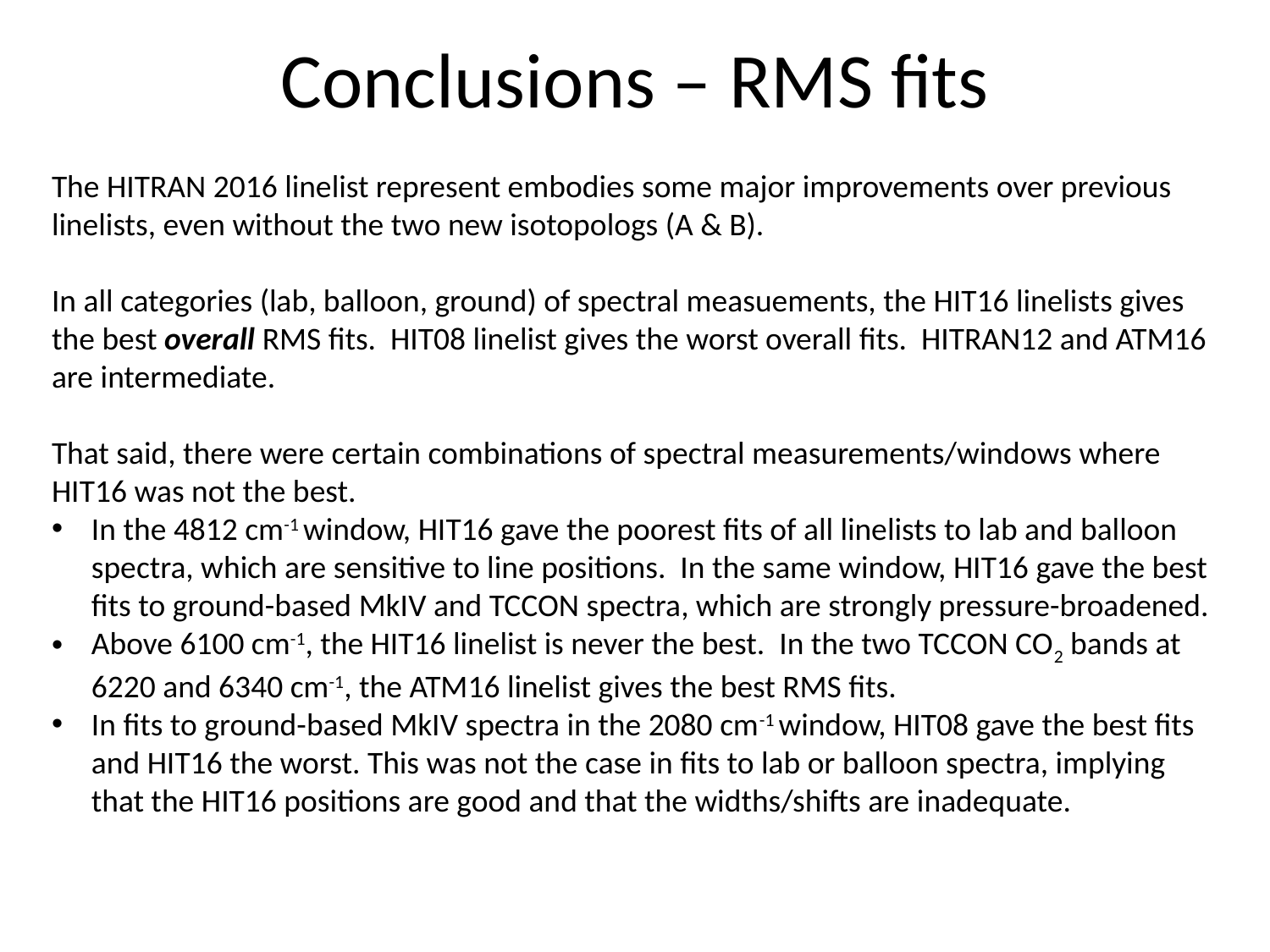

# Conclusions – RMS fits
The HITRAN 2016 linelist represent embodies some major improvements over previous linelists, even without the two new isotopologs (A & B).

In all categories (lab, balloon, ground) of spectral measuements, the HIT16 linelists gives the best overall RMS fits.  HIT08 linelist gives the worst overall fits.  HITRAN12 and ATM16 are intermediate.

That said, there were certain combinations of spectral measurements/windows where HIT16 was not the best.
In the 4812 cm-1 window, HIT16 gave the poorest fits of all linelists to lab and balloon spectra, which are sensitive to line positions.  In the same window, HIT16 gave the best fits to ground-based MkIV and TCCON spectra, which are strongly pressure-broadened.
Above 6100 cm-1, the HIT16 linelist is never the best.  In the two TCCON CO2 bands at 6220 and 6340 cm-1, the ATM16 linelist gives the best RMS fits.
In fits to ground-based MkIV spectra in the 2080 cm-1 window, HIT08 gave the best fits and HIT16 the worst. This was not the case in fits to lab or balloon spectra, implying that the HIT16 positions are good and that the widths/shifts are inadequate.